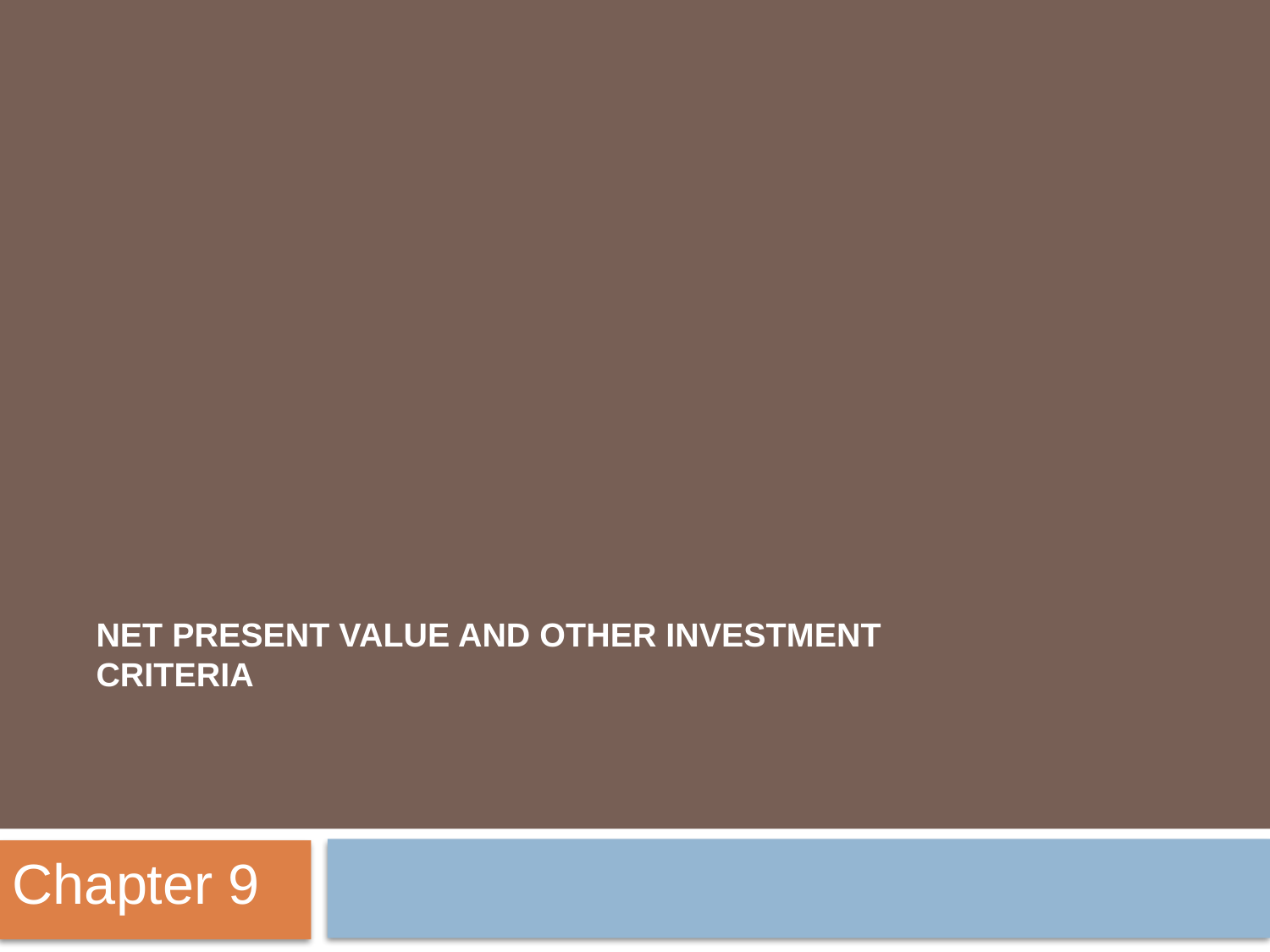

# Net Present Value and Other Investment Criteria

Chapter 9